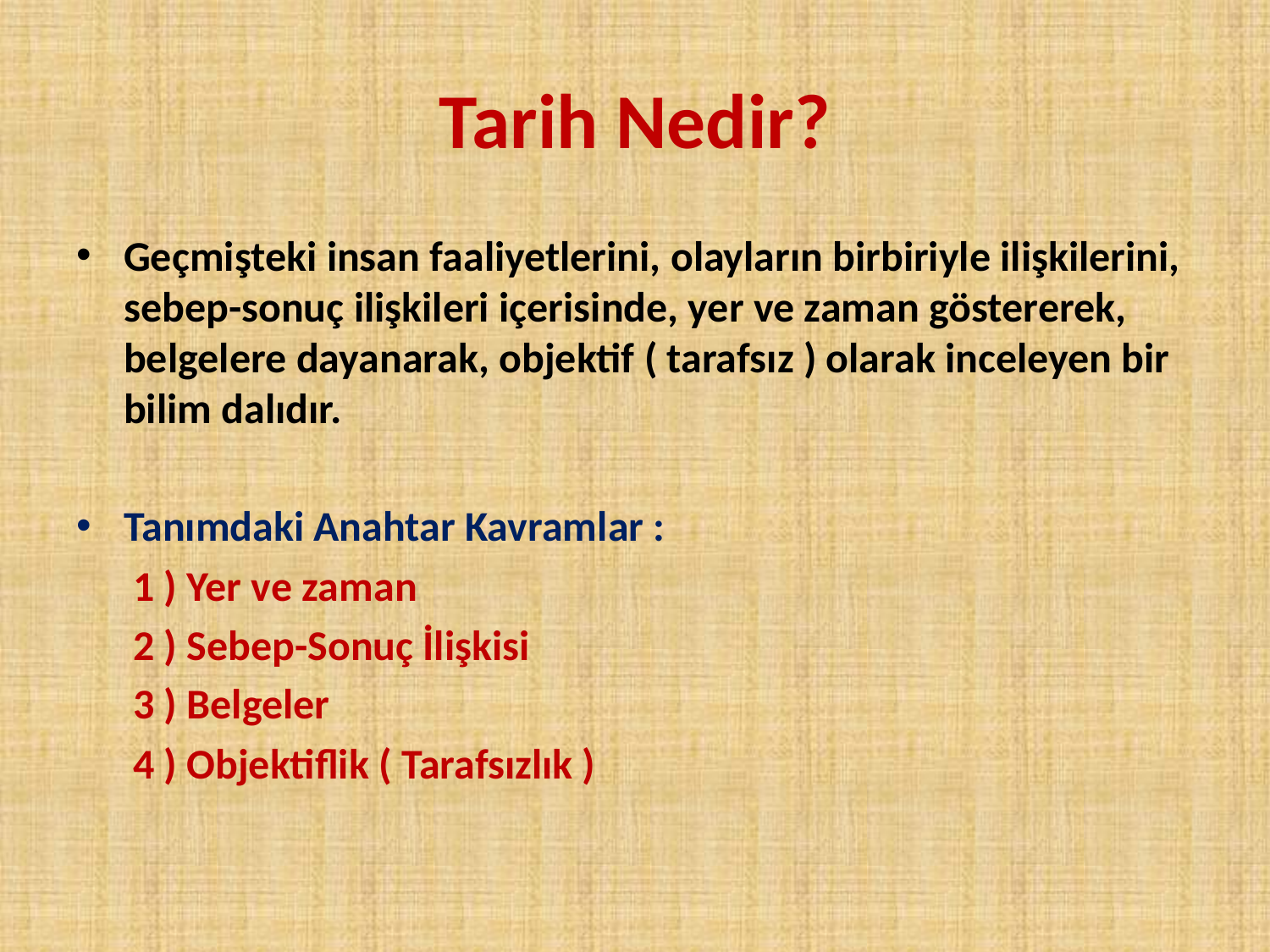

# Tarih Nedir?
Geçmişteki insan faaliyetlerini, olayların birbiriyle ilişkilerini, sebep-sonuç ilişkileri içerisinde, yer ve zaman göstererek, belgelere dayanarak, objektif ( tarafsız ) olarak inceleyen bir bilim dalıdır.

Tanımdaki Anahtar Kavramlar :
      1 ) Yer ve zaman
      2 ) Sebep-Sonuç İlişkisi
      3 ) Belgeler
      4 ) Objektiflik ( Tarafsızlık )